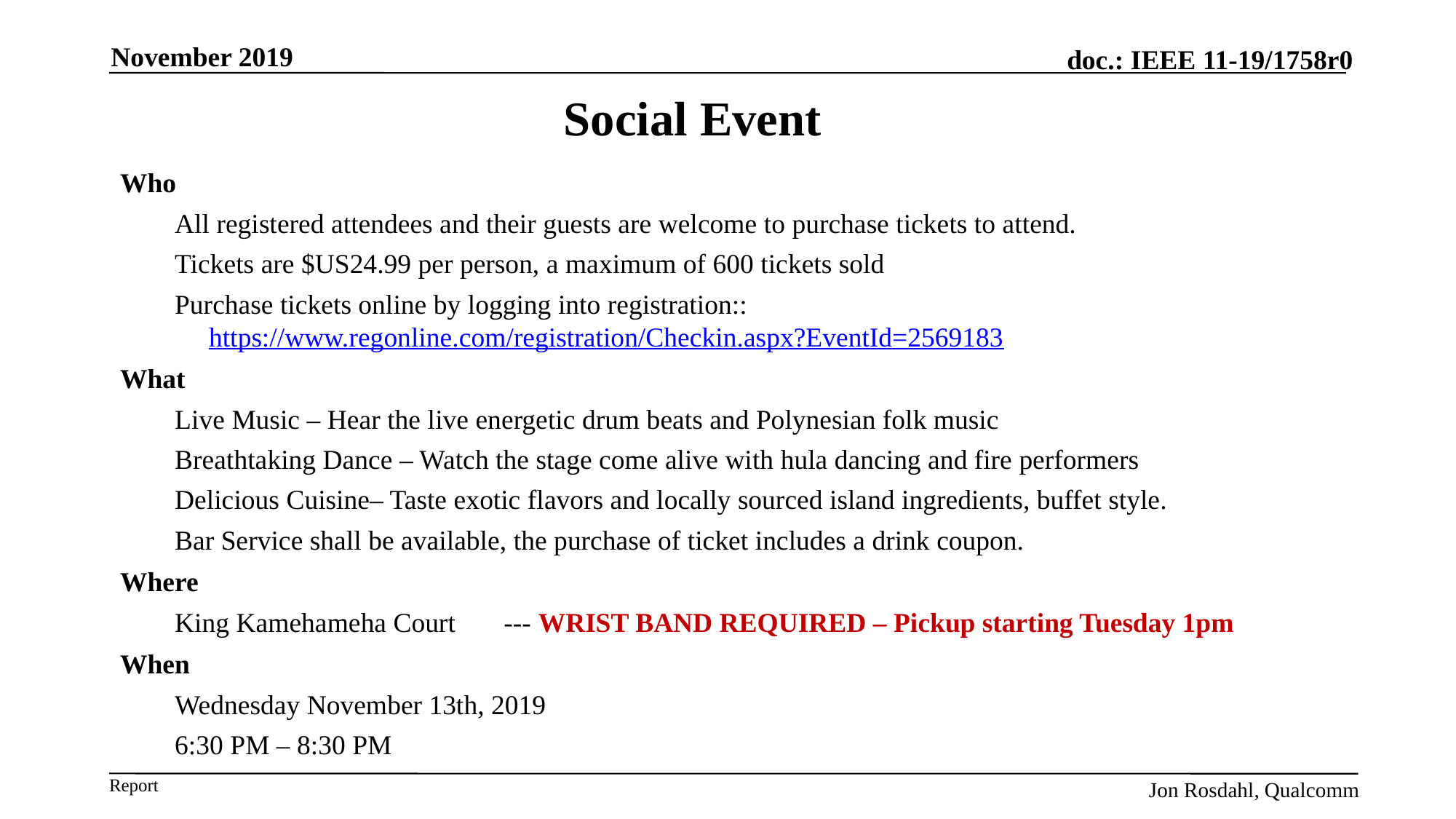

November 2019
# Social Event
Who
All registered attendees and their guests are welcome to purchase tickets to attend.
Tickets are $US24.99 per person, a maximum of 600 tickets sold
Purchase tickets online by logging into registration:: https://www.regonline.com/registration/Checkin.aspx?EventId=2569183
What
Live Music – Hear the live energetic drum beats and Polynesian folk music
Breathtaking Dance – Watch the stage come alive with hula dancing and fire performers
Delicious Cuisine– Taste exotic flavors and locally sourced island ingredients, buffet style.
Bar Service shall be available, the purchase of ticket includes a drink coupon.
Where
King Kamehameha Court       --- WRIST BAND REQUIRED – Pickup starting Tuesday 1pm
When
Wednesday November 13th, 2019
6:30 PM – 8:30 PM

Jon Rosdahl, Qualcomm